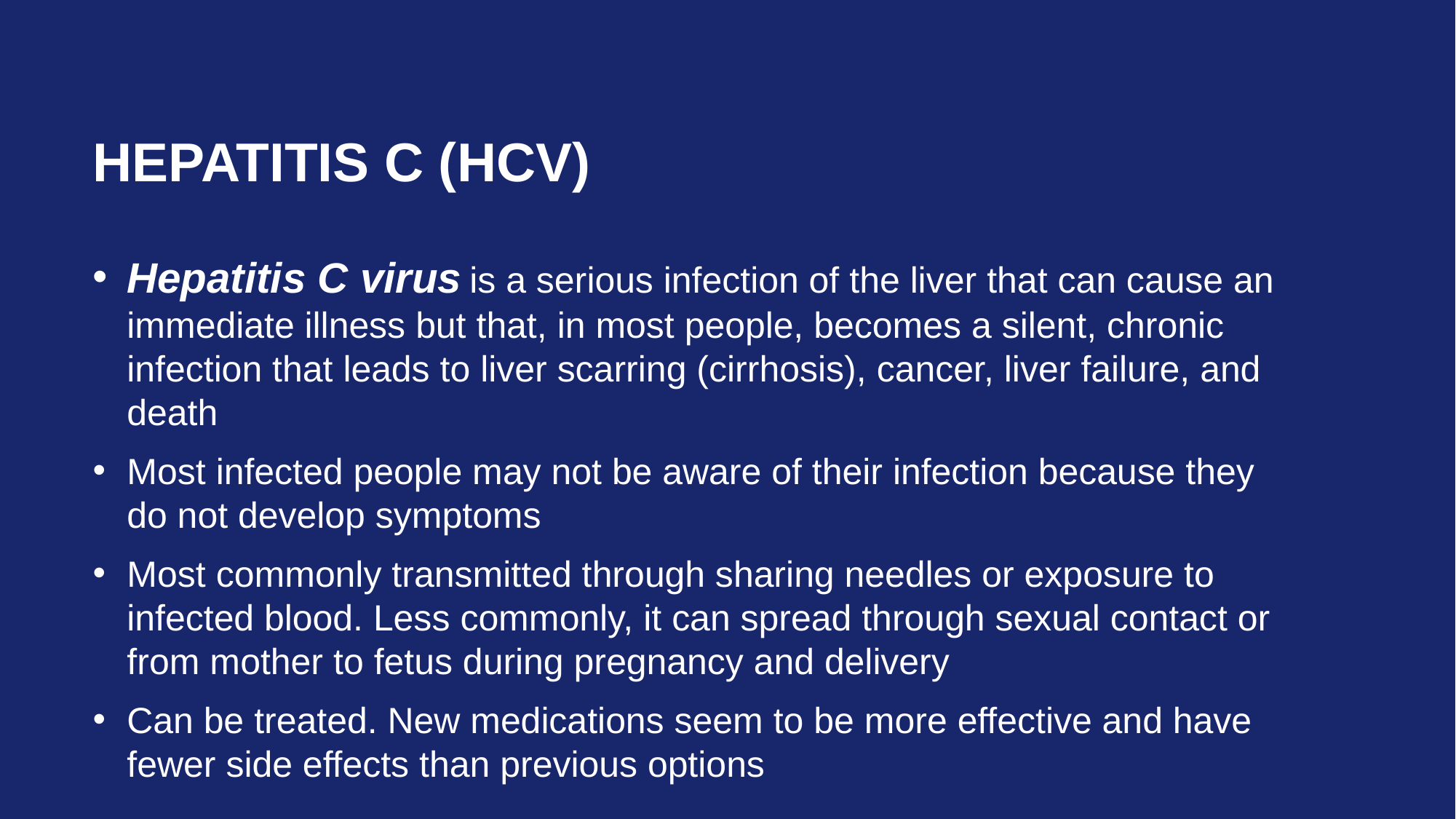

# Hepatitis C (HCV)
Hepatitis C virus is a serious infection of the liver that can cause an immediate illness but that, in most people, becomes a silent, chronic infection that leads to liver scarring (cirrhosis), cancer, liver failure, and death
Most infected people may not be aware of their infection because they do not develop symptoms
Most commonly transmitted through sharing needles or exposure to infected blood. Less commonly, it can spread through sexual contact or from mother to fetus during pregnancy and delivery
Can be treated. New medications seem to be more effective and have fewer side effects than previous options